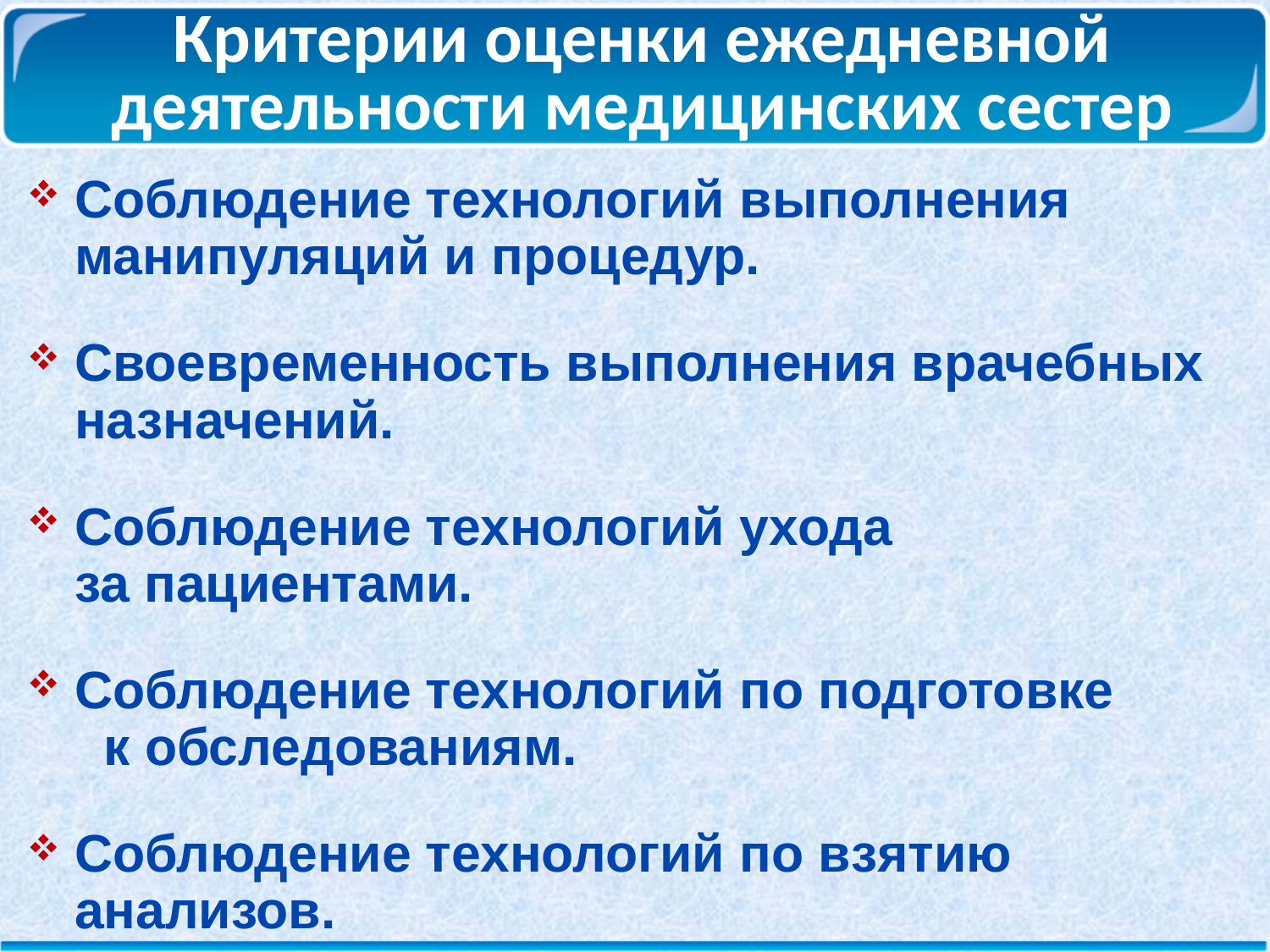

# Критерии оценки ежедневной деятельности медицинских сестер
Соблюдение технологий выполнения манипуляций и процедур.
Своевременность выполнения врачебных назначений.
Соблюдение технологий ухода                       за пациентами.
Соблюдение технологий по подготовке            к обследованиям.
Соблюдение технологий по взятию анализов.